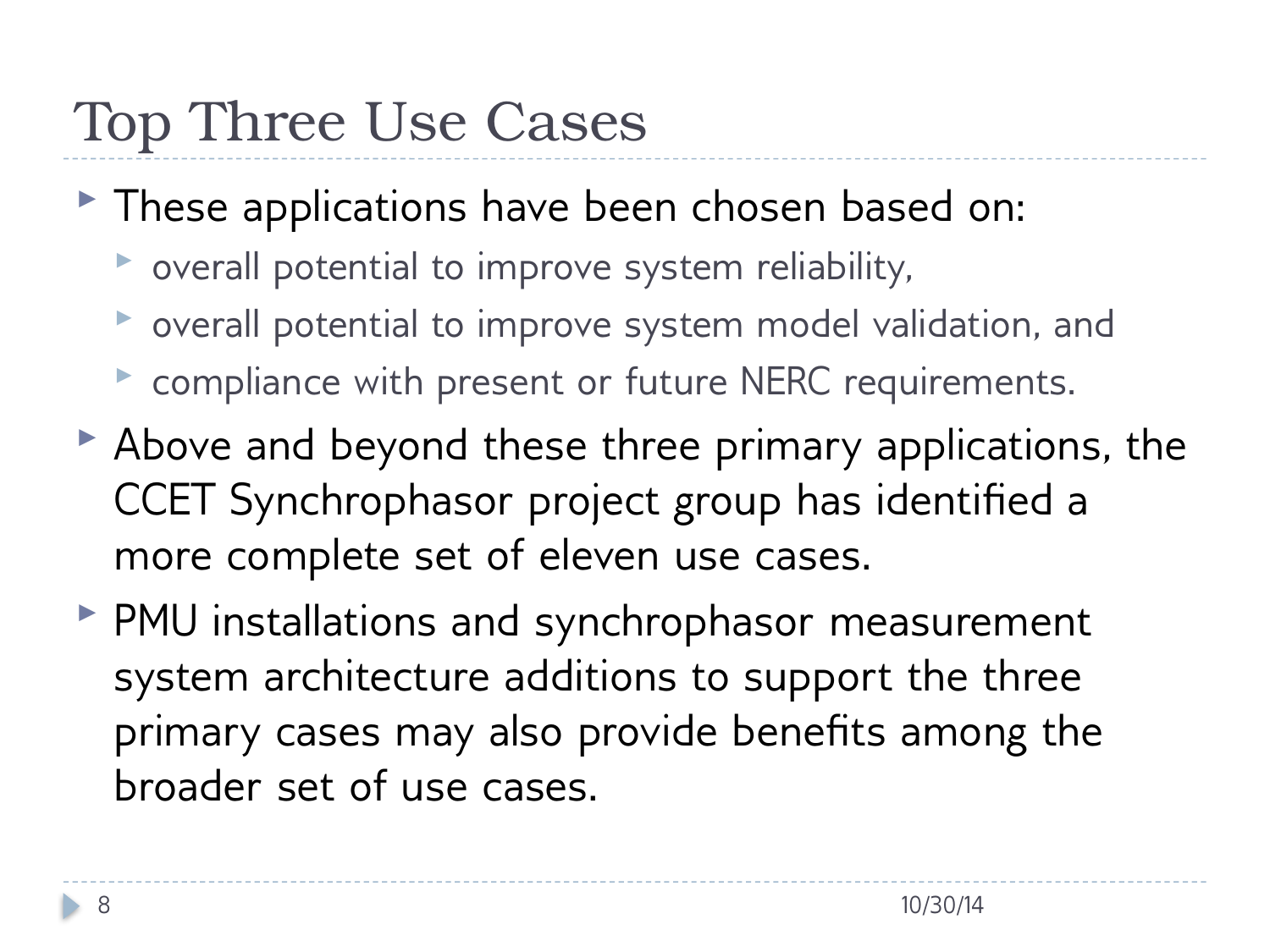

# Top Three Use Cases
These applications have been chosen based on:
overall potential to improve system reliability,
overall potential to improve system model validation, and
compliance with present or future NERC requirements.
Above and beyond these three primary applications, the CCET Synchrophasor project group has identified a more complete set of eleven use cases.
PMU installations and synchrophasor measurement system architecture additions to support the three primary cases may also provide benefits among the broader set of use cases.
8
10/30/14